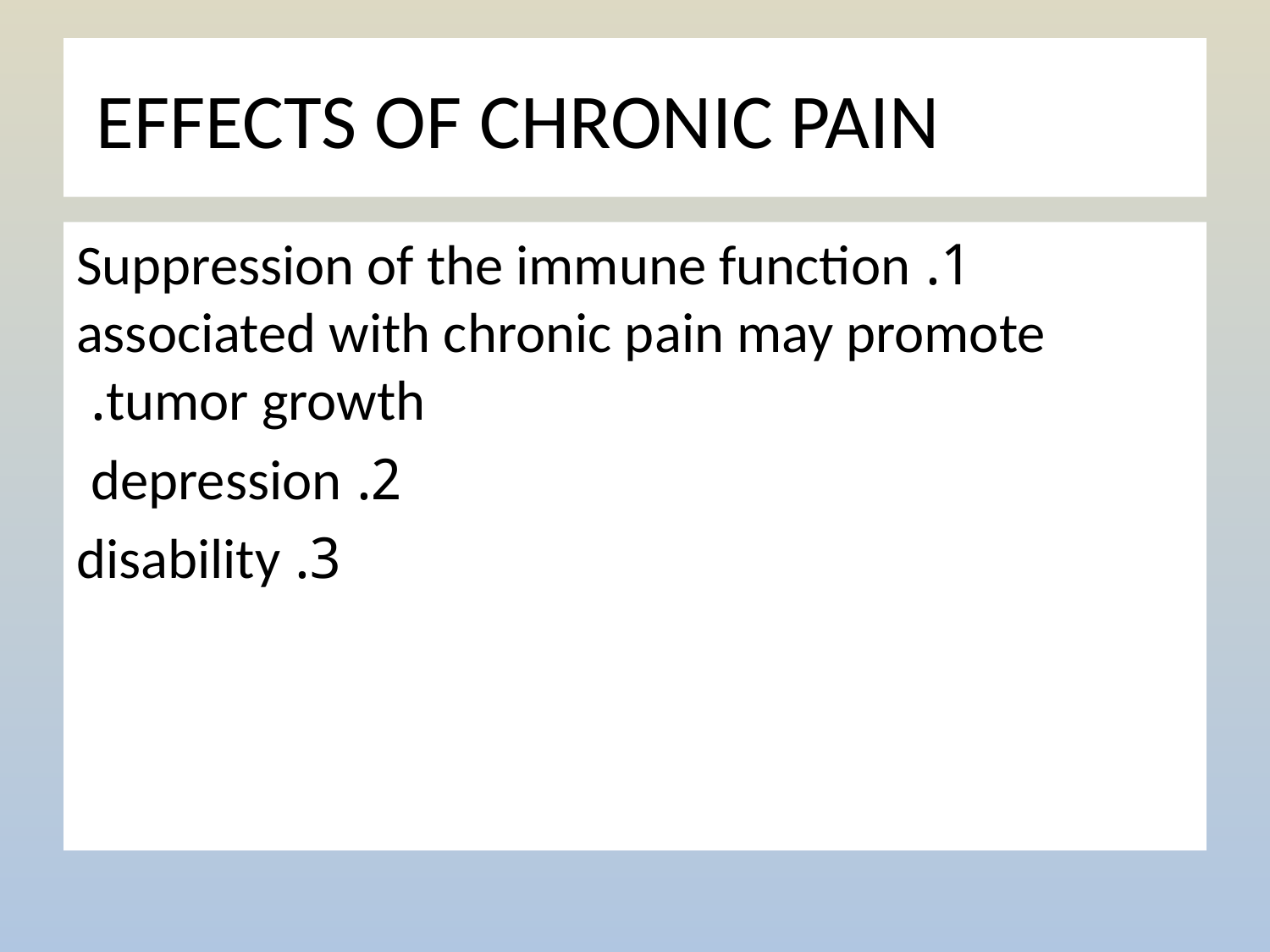

# EFFECTS OF CHRONIC PAIN
1. Suppression of the immune function associated with chronic pain may promote tumor growth.
2. depression
3. disability